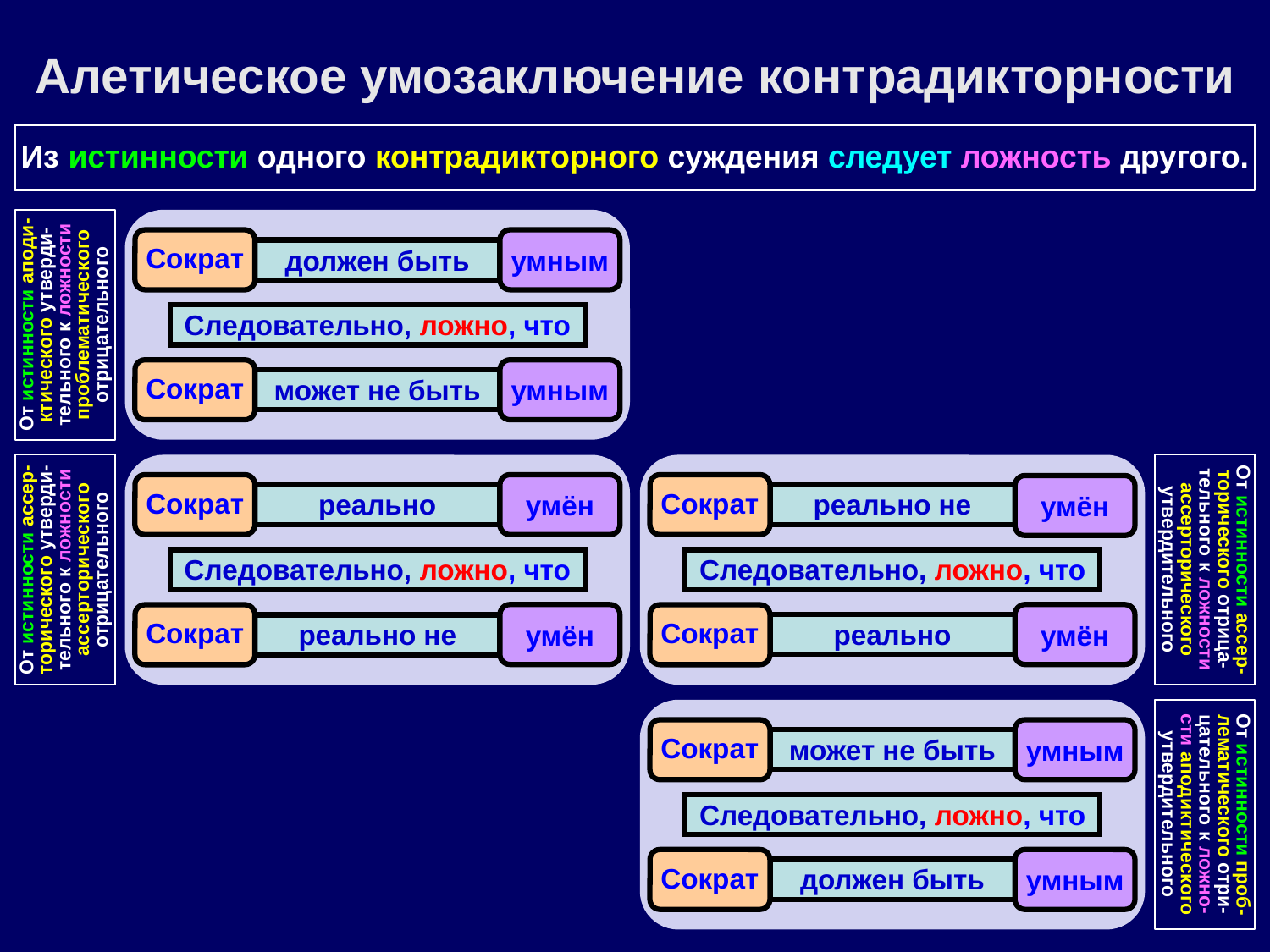

Алетическое умозаключение контрадикторности
Из истинности одного контрадикторного суждения следует ложность другого.

Сократ
умным
должен быть
От истинности аподи-ктического утверди-тельного к ложности проблематического отрицательного
Следовательно, ложно, что
Сократ
умным
может не быть

Сократ
умён
Сократ
умён
реально
реально не
От истинности ассер-торического утверди-тельного к ложности ассерторического отрицательного
От истинности ассер-торического отрица-тельного к ложности ассерторического утвердительного
Следовательно, ложно, что
Следовательно, ложно, что
умён
умён
Сократ
Сократ
реально
реально не

Сократ
умным
может не быть
От истинности проб-лематического отри-цательного к ложно-сти аподиктического утвердительного
Следовательно, ложно, что
Сократ
умным
должен быть